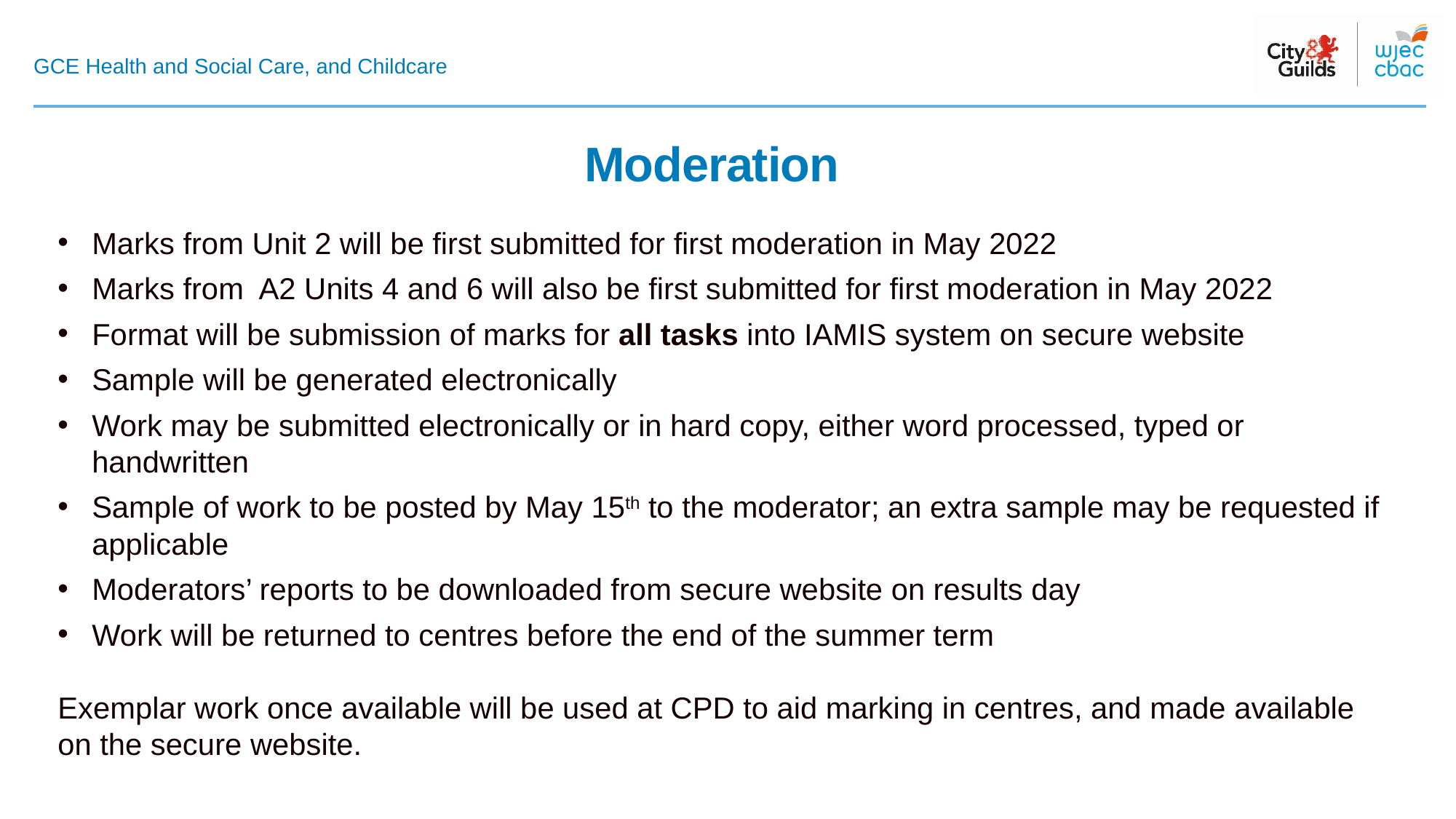

# GCE Health and Social Care, and Childcare

Moderation

Marks from Unit 2 will be first submitted for first moderation in May 2022
Marks from  A2 Units 4 and 6 will also be first submitted for first moderation in May 2022
Format will be submission of marks for all tasks into IAMIS system on secure website
Sample will be generated electronically
Work may be submitted electronically or in hard copy, either word processed, typed or handwritten
Sample of work to be posted by May 15th to the moderator; an extra sample may be requested if applicable
Moderators’ reports to be downloaded from secure website on results day
Work will be returned to centres before the end of the summer term

Exemplar work once available will be used at CPD to aid marking in centres, and made available on the secure website.